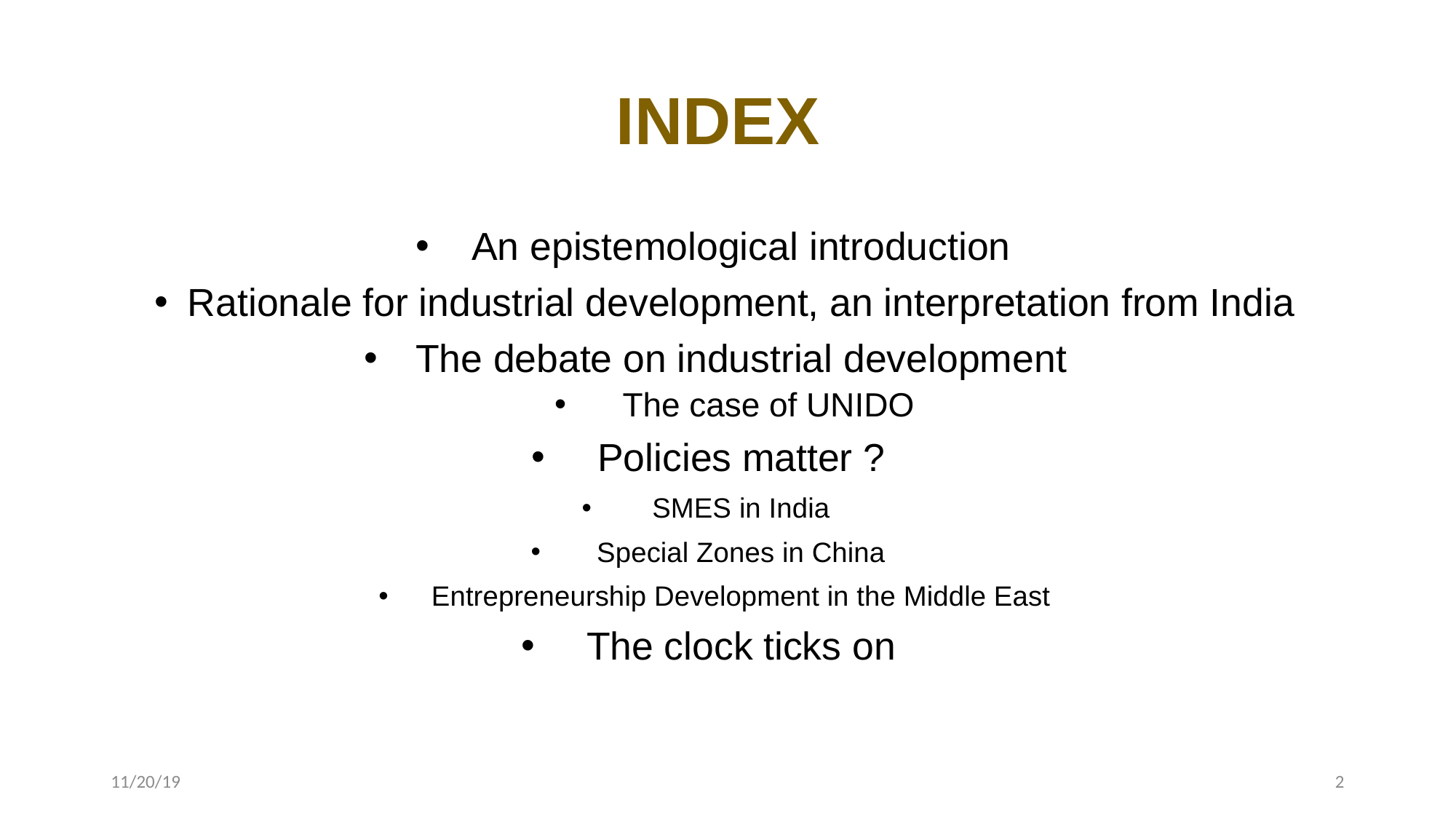

# INDEX

An epistemological introduction
Rationale for industrial development, an interpretation from India
The debate on industrial development
The case of UNIDO
Policies matter ?
SMES in India
Special Zones in China
Entrepreneurship Development in the Middle East
The clock ticks on
11/20/19

2